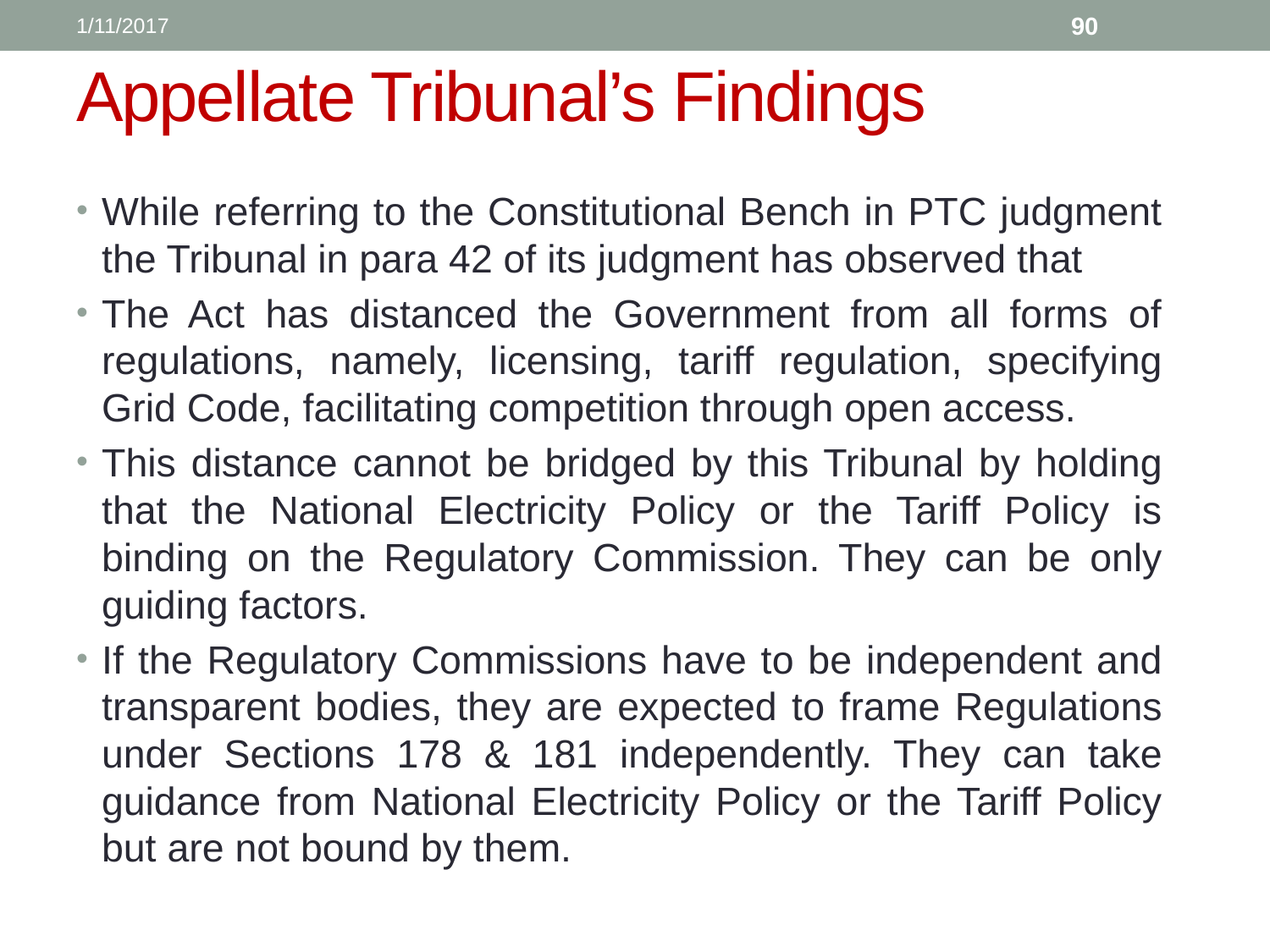

1/11/2017
90
# Appellate Tribunal’s Findings
While referring to the Constitutional Bench in PTC judgment the Tribunal in para 42 of its judgment has observed that
The Act has distanced the Government from all forms of regulations, namely, licensing, tariff regulation, specifying Grid Code, facilitating competition through open access.
This distance cannot be bridged by this Tribunal by holding that the National Electricity Policy or the Tariff Policy is binding on the Regulatory Commission. They can be only guiding factors.
If the Regulatory Commissions have to be independent and transparent bodies, they are expected to frame Regulations under Sections 178 & 181 independently. They can take guidance from National Electricity Policy or the Tariff Policy but are not bound by them.